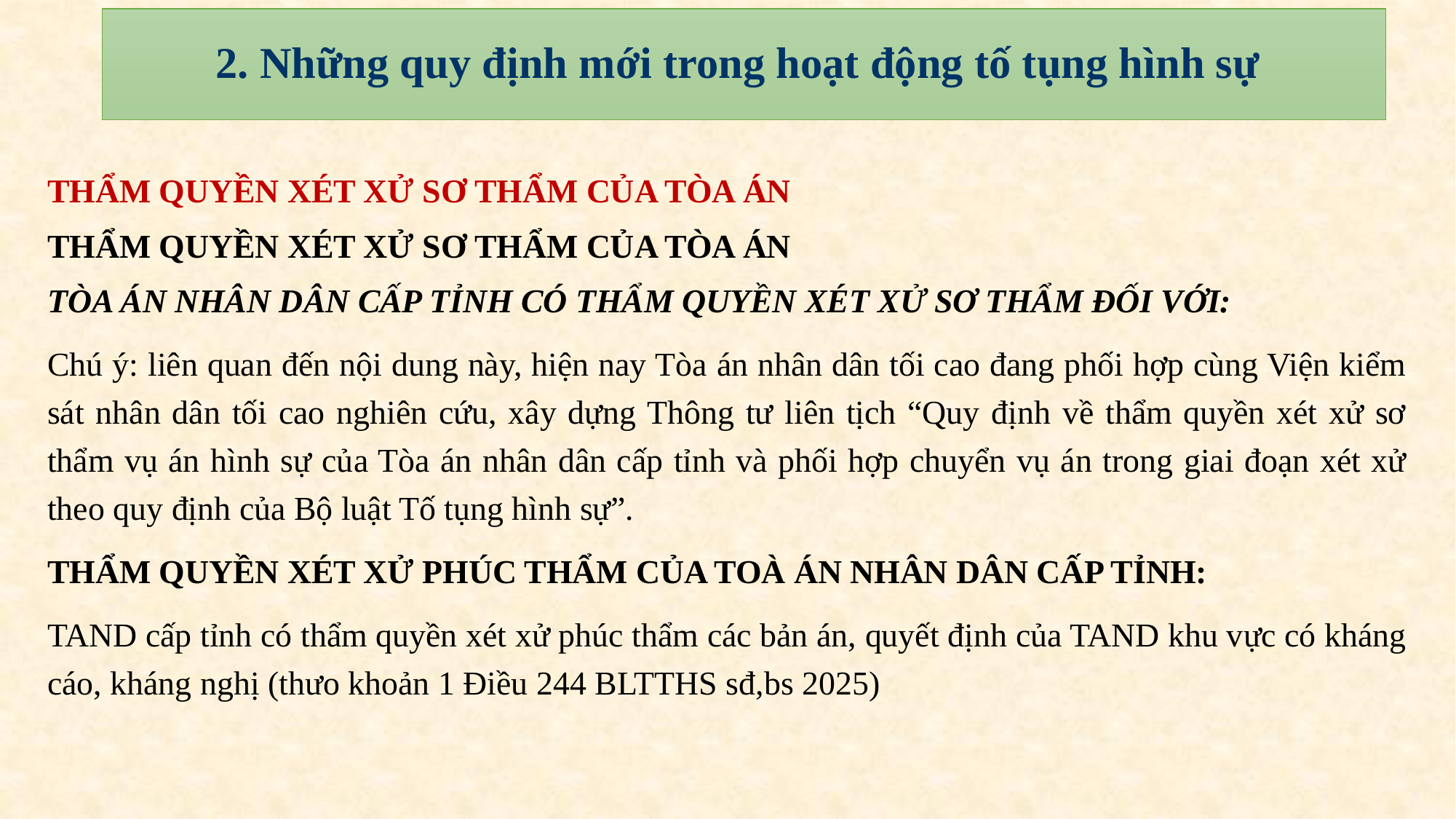

# 2. Những quy định mới trong hoạt động tố tụng hình sự
Thẩm quyền xét xử sơ thẩm của Tòa án
Thẩm quyền xét xử sơ thẩm của Tòa án
tòa án nhân dân cấp tỉnh có thẩm quyền xét xử sơ thẩm đối với:
Chú ý: liên quan đến nội dung này, hiện nay Tòa án nhân dân tối cao đang phối hợp cùng Viện kiểm sát nhân dân tối cao nghiên cứu, xây dựng Thông tư liên tịch “Quy định về thẩm quyền xét xử sơ thẩm vụ án hình sự của Tòa án nhân dân cấp tỉnh và phối hợp chuyển vụ án trong giai đoạn xét xử theo quy định của Bộ luật Tố tụng hình sự”.
Thẩm quyền xét xử PHÚC ThẨM CỦA TOÀ ÁN NHÂN DÂN CẤP TỈNH:
TAND cấp tỉnh có thẩm quyền xét xử phúc thẩm các bản án, quyết định của TAND khu vực có kháng cáo, kháng nghị (thưo khoản 1 Điều 244 BLTTHS sđ,bs 2025)